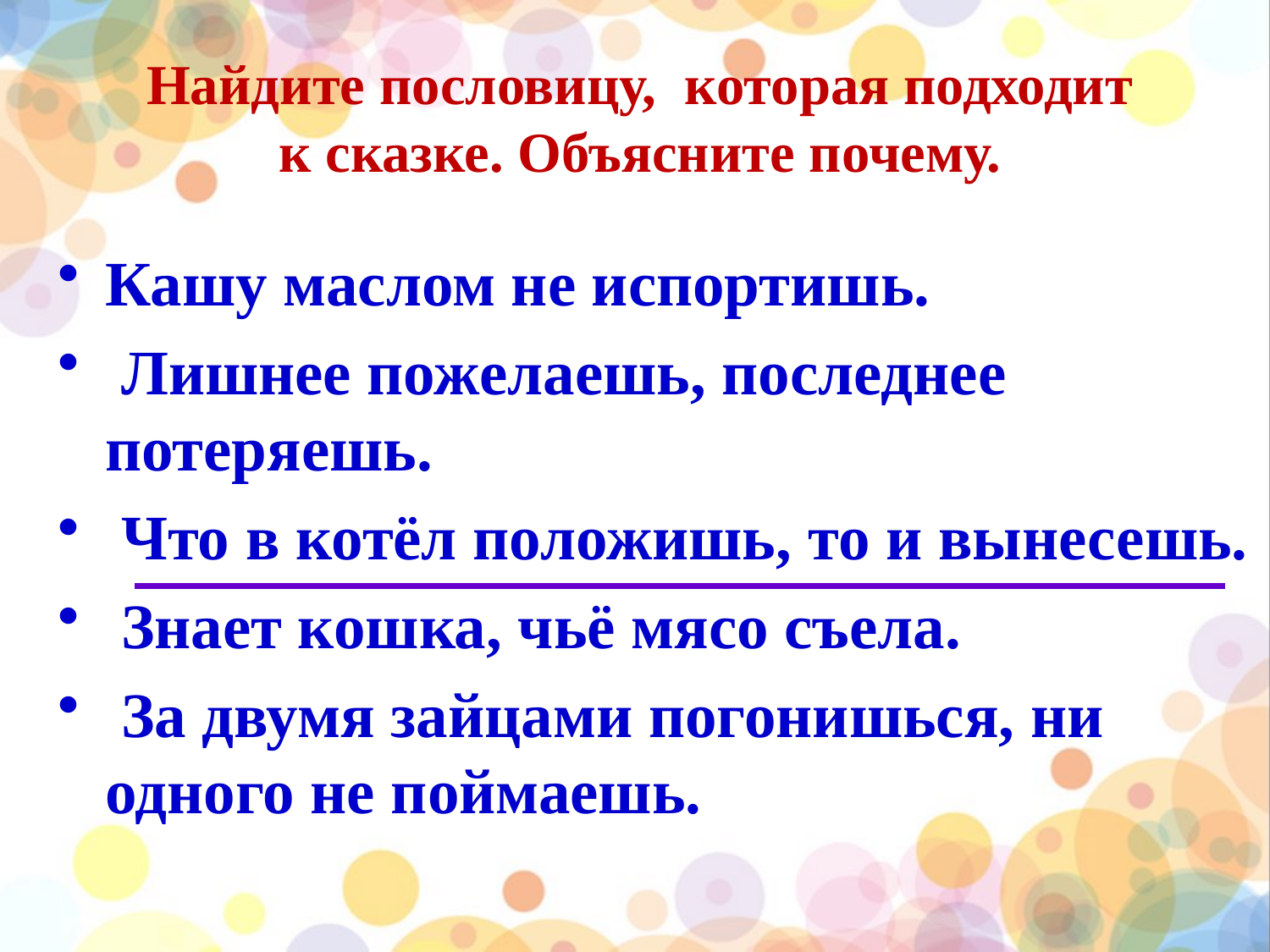

# Найдите пословицу,  которая подходит к сказке. Объясните почему.
Кашу маслом не испортишь.
 Лишнее пожелаешь, последнее потеряешь.
 Что в котёл положишь, то и вынесешь.
 Знает кошка, чьё мясо съела.
 За двумя зайцами погонишься, ни одного не поймаешь.